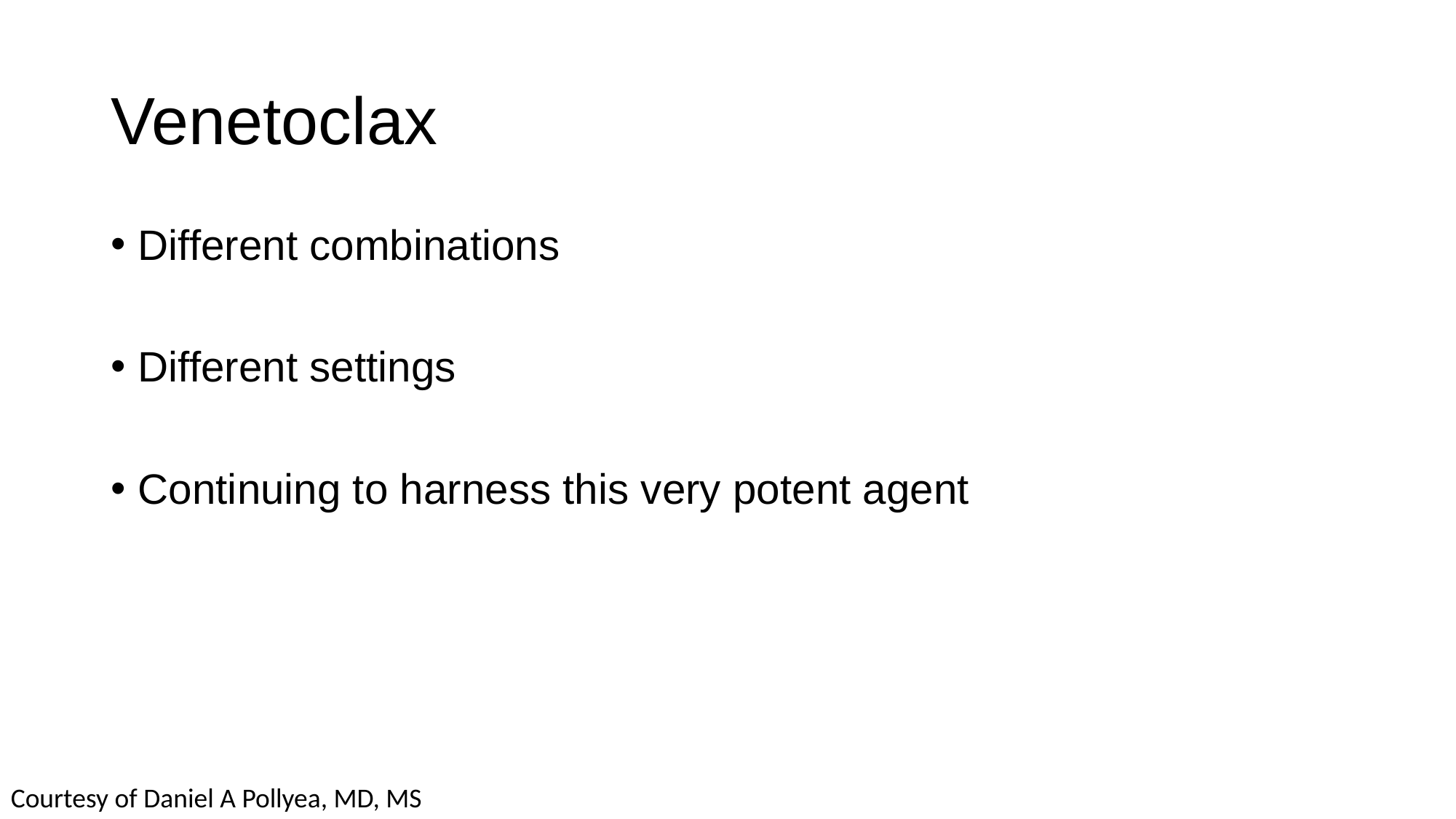

# Venetoclax
Different combinations

Different settings

Continuing to harness this very potent agent
Courtesy of Daniel A Pollyea, MD, MS